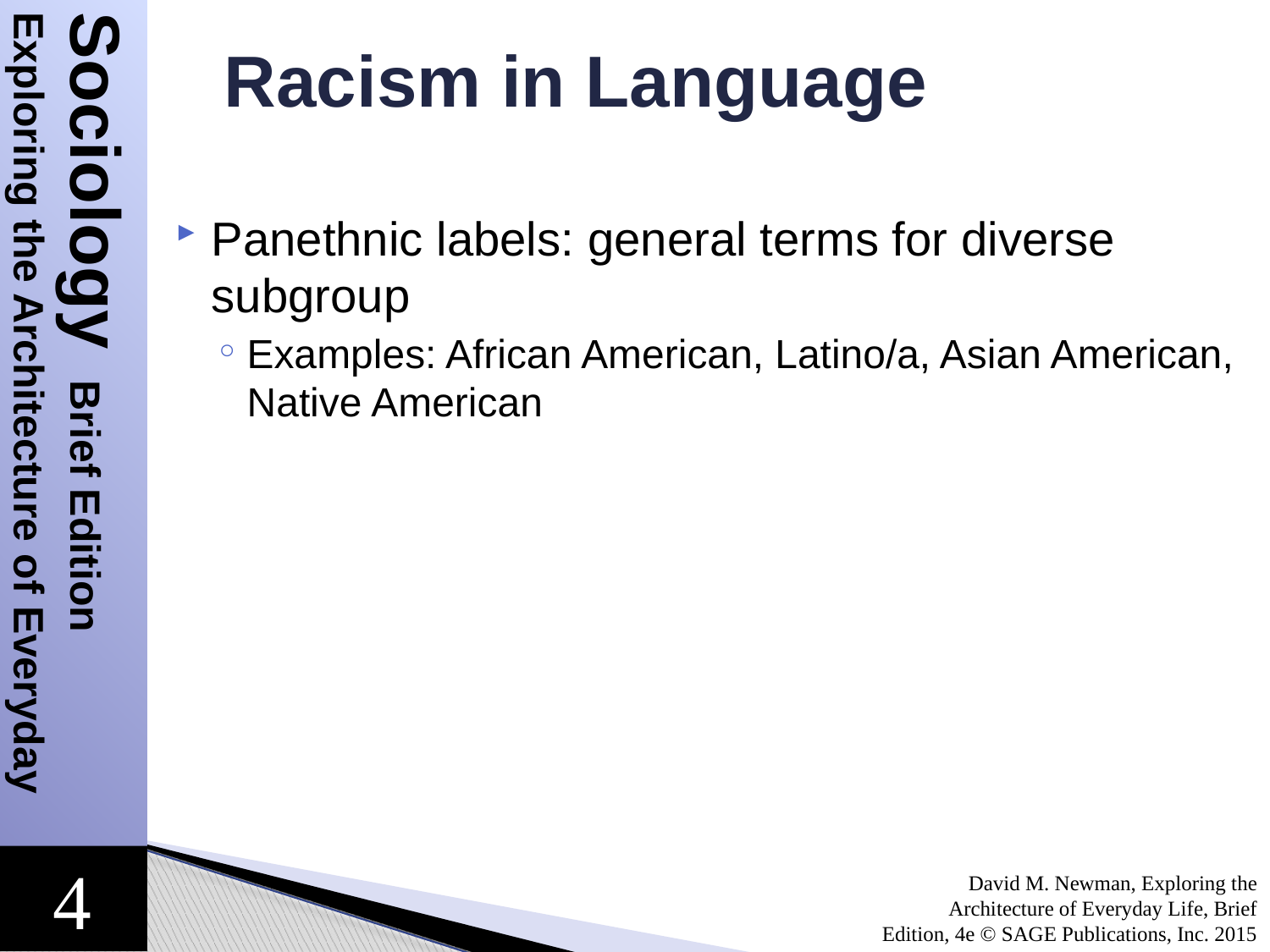

# Racism in Language

Panethnic labels: general terms for diverse subgroup
Examples: African American, Latino/a, Asian American, Native American
David M. Newman, Exploring the Architecture of Everyday Life, Brief Edition, 4e © SAGE Publications, Inc. 2015